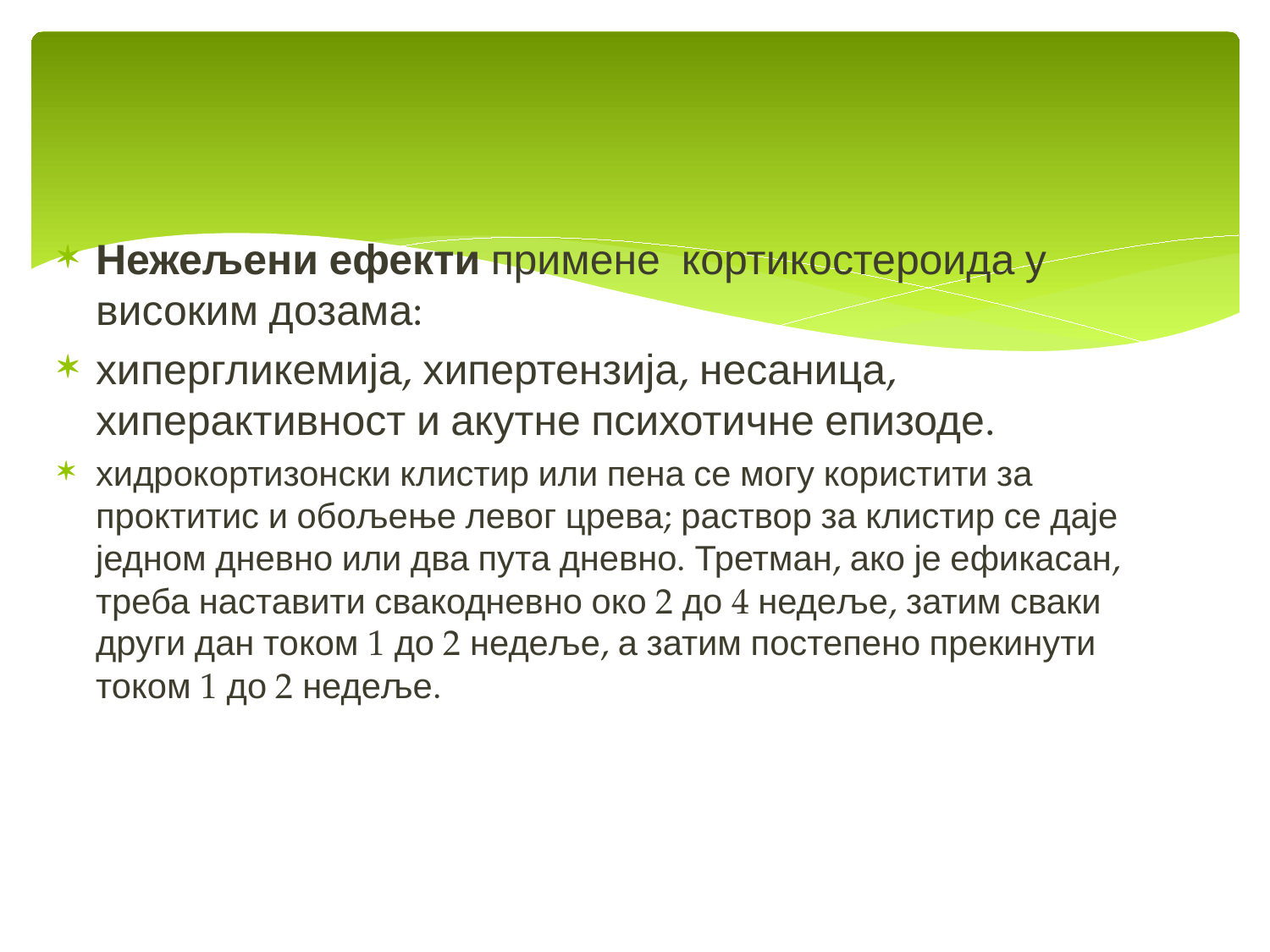

#
Нежељени ефекти примене  кортикостероида у високим дозама:
хипергликемија, хипертензија, несаница, хиперактивност и акутне психотичне епизоде.
хидрокортизонски клистир или пена се могу користити за проктитис и обољење левог црева; раствор за клистир се даје једном дневно или два пута дневно. Третман, ако је ефикасан, треба наставити свакодневно око 2 до 4 недеље, затим сваки други дан током 1 до 2 недеље, а затим постепено прекинути током 1 до 2 недеље.